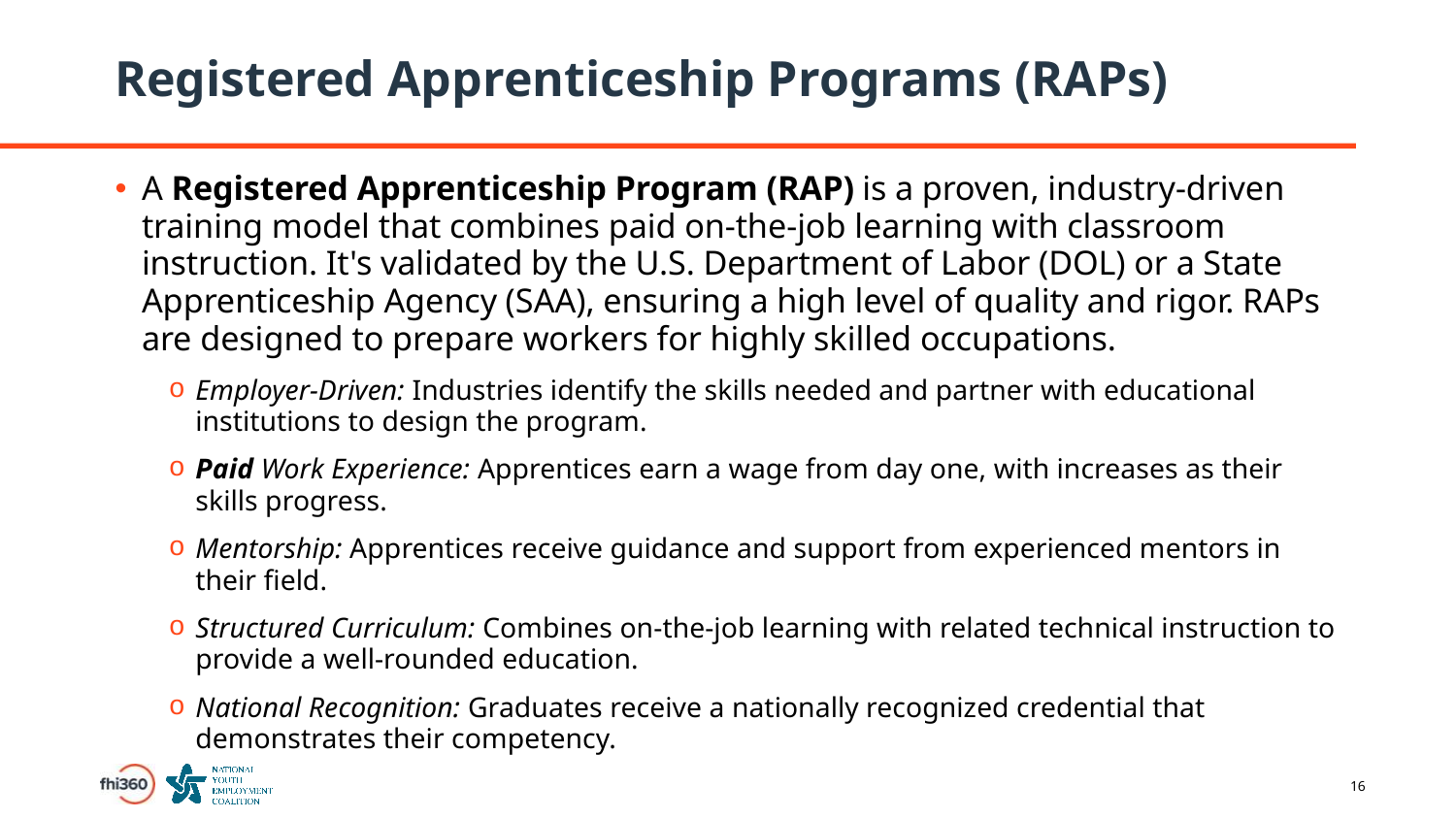

# Registered Apprenticeship Programs (RAPs)
A Registered Apprenticeship Program (RAP) is a proven, industry-driven training model that combines paid on-the-job learning with classroom instruction. It's validated by the U.S. Department of Labor (DOL) or a State Apprenticeship Agency (SAA), ensuring a high level of quality and rigor. RAPs are designed to prepare workers for highly skilled occupations.
Employer-Driven: Industries identify the skills needed and partner with educational institutions to design the program.
Paid Work Experience: Apprentices earn a wage from day one, with increases as their skills progress.
Mentorship: Apprentices receive guidance and support from experienced mentors in their field.
Structured Curriculum: Combines on-the-job learning with related technical instruction to provide a well-rounded education.
National Recognition: Graduates receive a nationally recognized credential that demonstrates their competency.